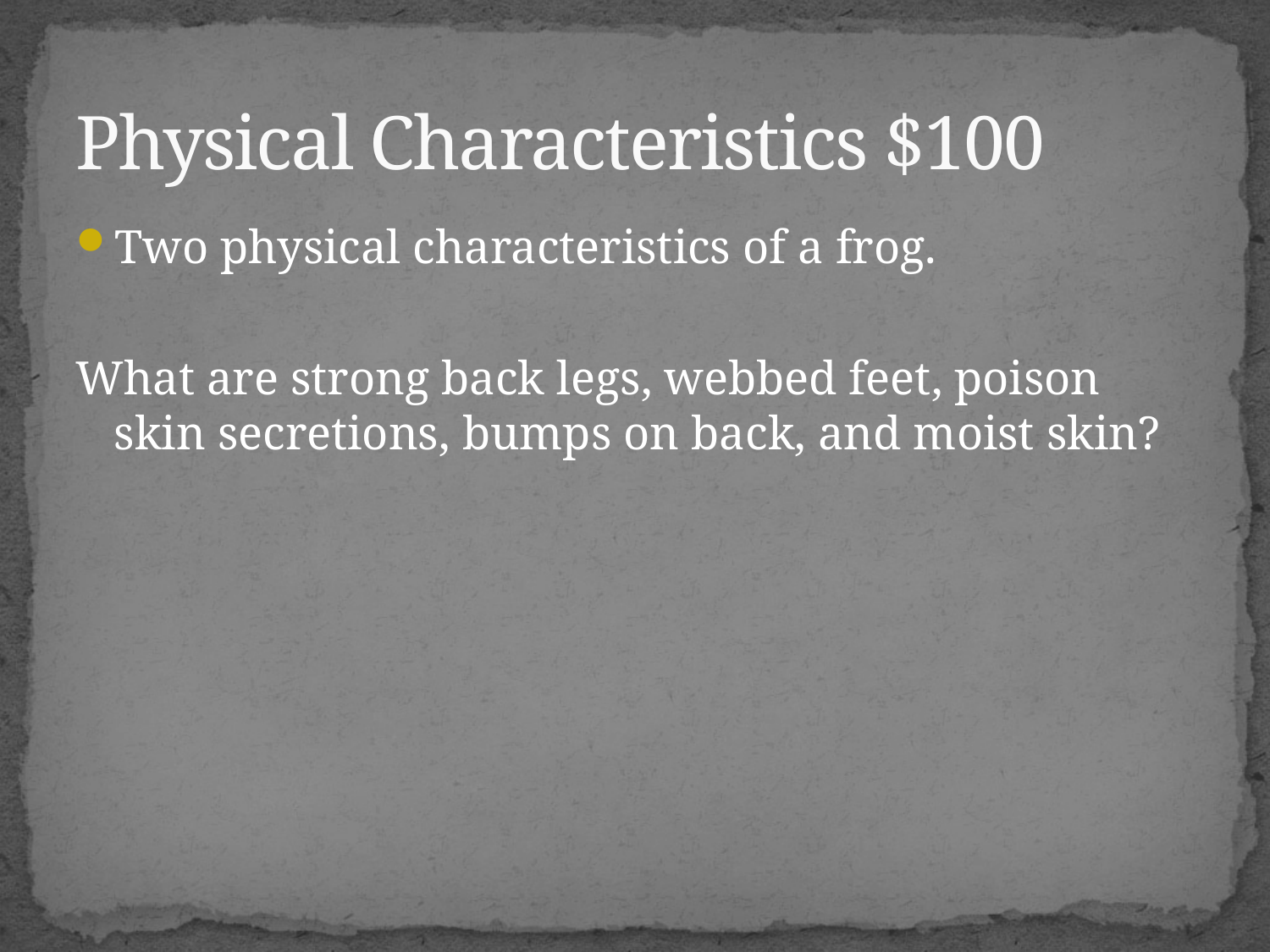

# Physical Characteristics $100
Two physical characteristics of a frog.

What are strong back legs, webbed feet, poison skin secretions, bumps on back, and moist skin?